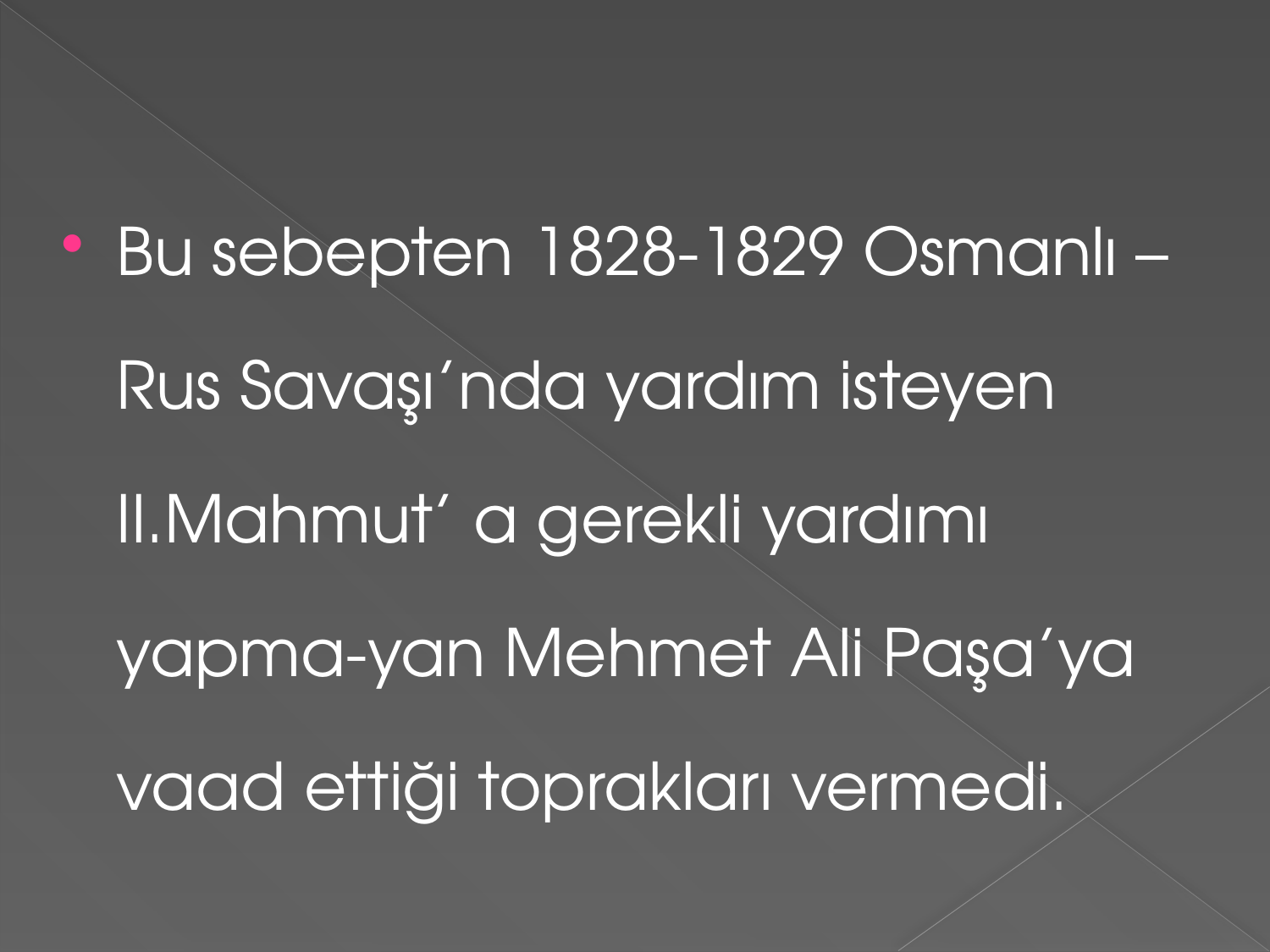

Bu sebepten 1828-1829 Osmanlı –Rus Savaşı’nda yardım isteyen  II.Mahmut’ a gerekli yardımı yapma-yan Mehmet Ali Paşa’ya vaad ettiği toprakları vermedi.